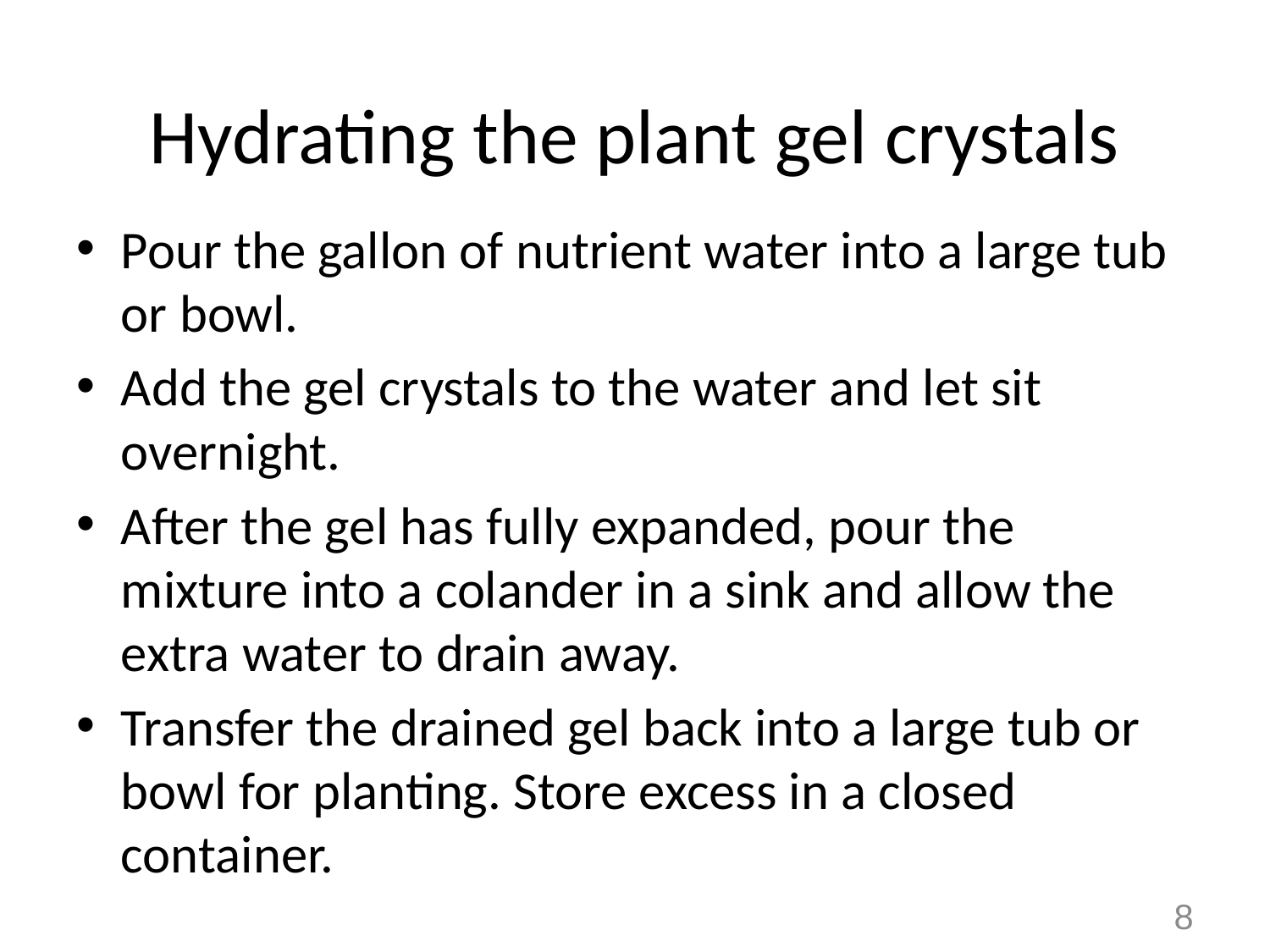

# Hydrating the plant gel crystals
Pour the gallon of nutrient water into a large tub or bowl.
Add the gel crystals to the water and let sit overnight.
After the gel has fully expanded, pour the mixture into a colander in a sink and allow the extra water to drain away.
Transfer the drained gel back into a large tub or bowl for planting. Store excess in a closed container.
8